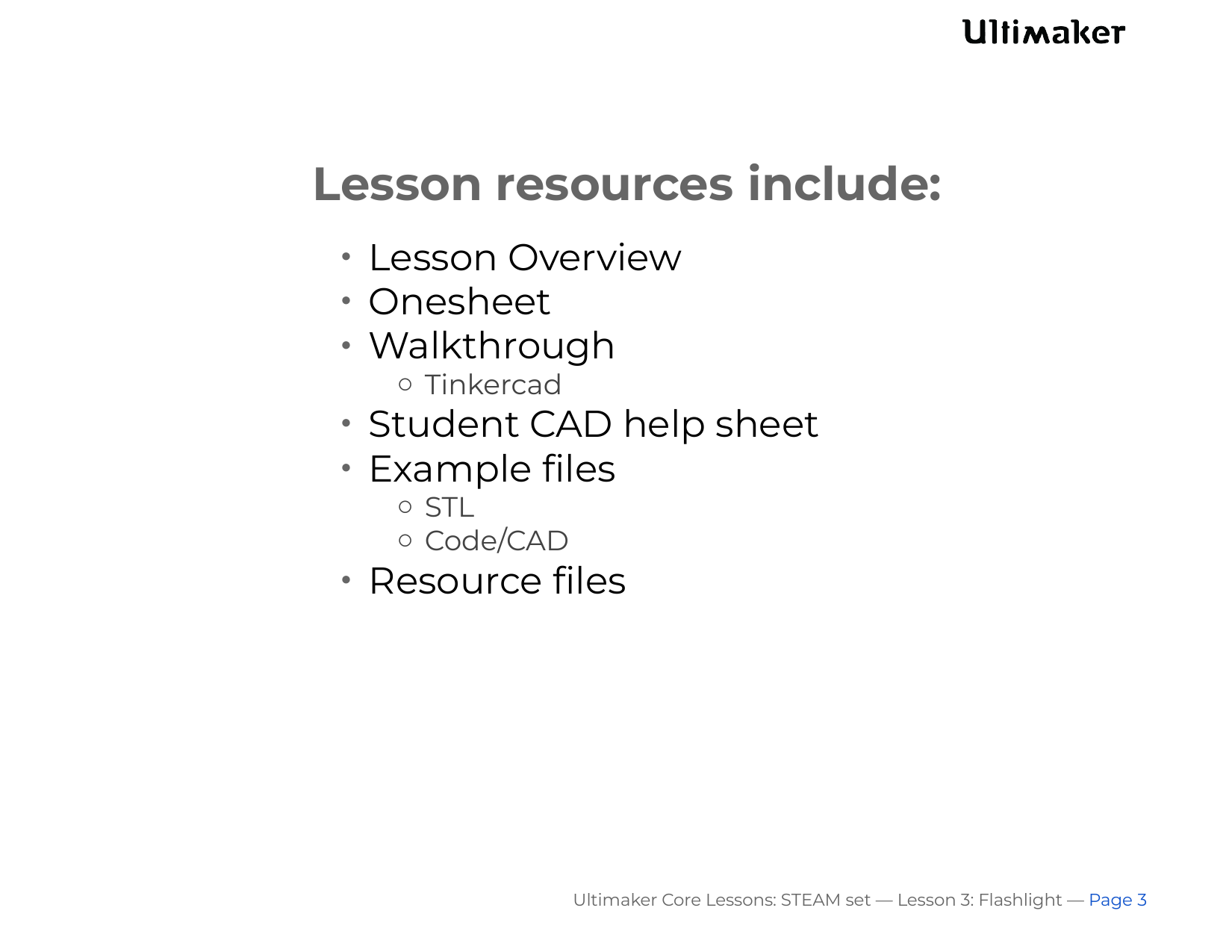

# Lesson resources include:
Lesson Overview
Onesheet
Walkthrough
Tinkercad
Student CAD help sheet
Example files
STL
Code/CAD
Resource files
Ultimaker Core Lessons: STEAM set — Lesson 3: Flashlight — Page 3